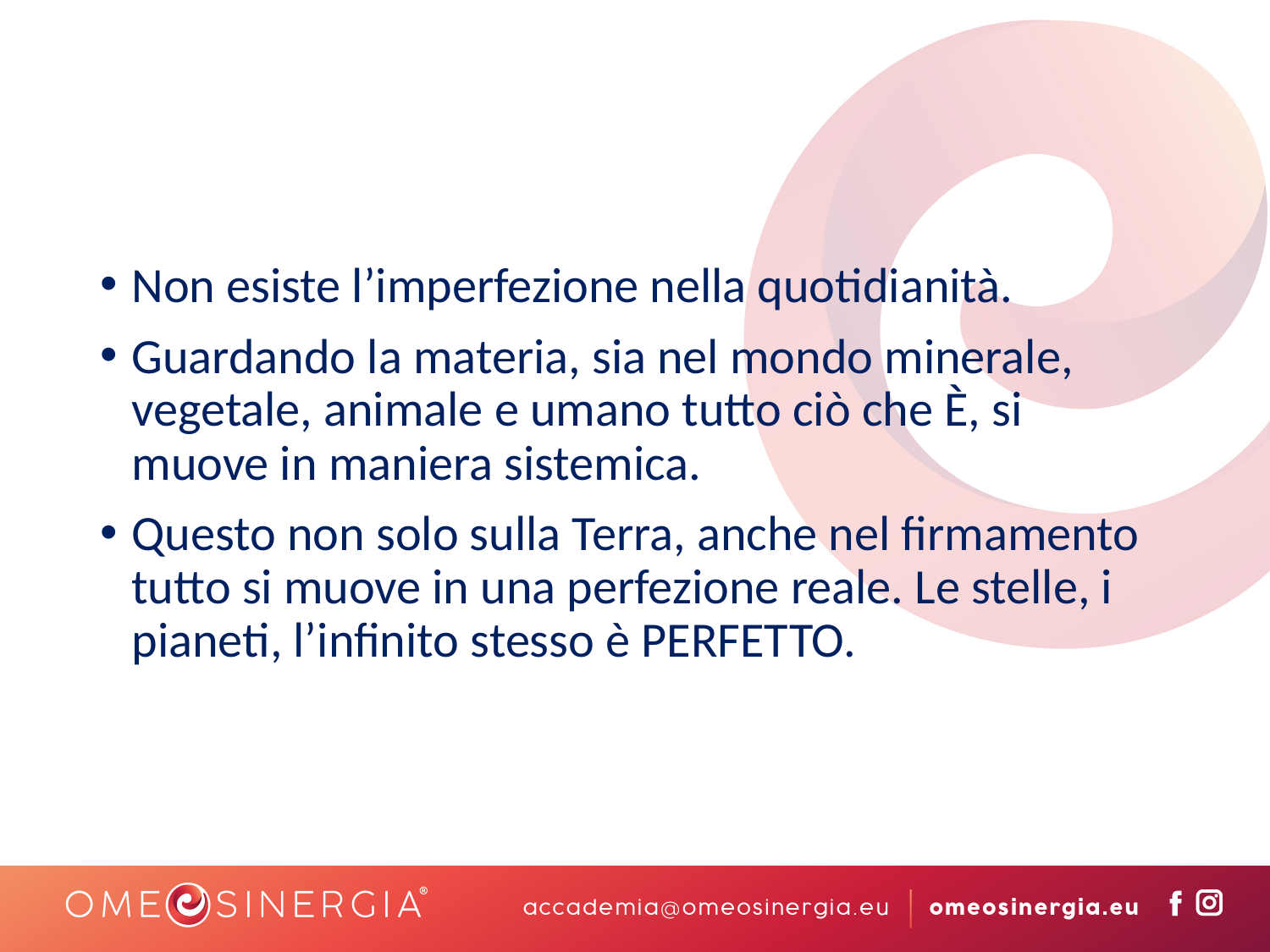

Non esiste l’imperfezione nella quotidianità.
Guardando la materia, sia nel mondo minerale, vegetale, animale e umano tutto ciò che È, si muove in maniera sistemica.
Questo non solo sulla Terra, anche nel firmamento tutto si muove in una perfezione reale. Le stelle, i pianeti, l’infinito stesso è PERFETTO.